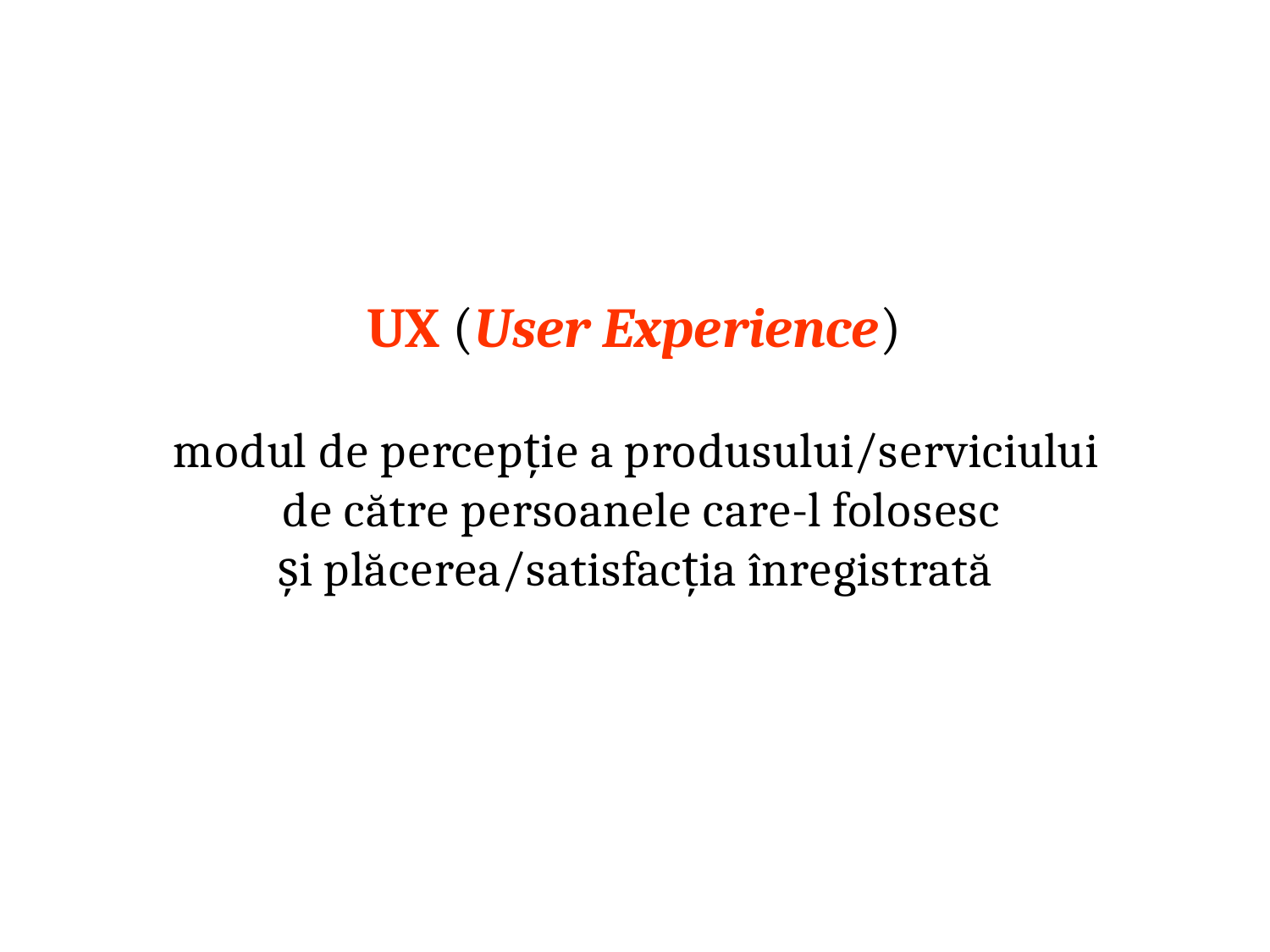

# UX (User Experience)
modul de percepție a produsului/serviciului  de către persoanele care-l folosesc
și plăcerea/satisfacția înregistrată